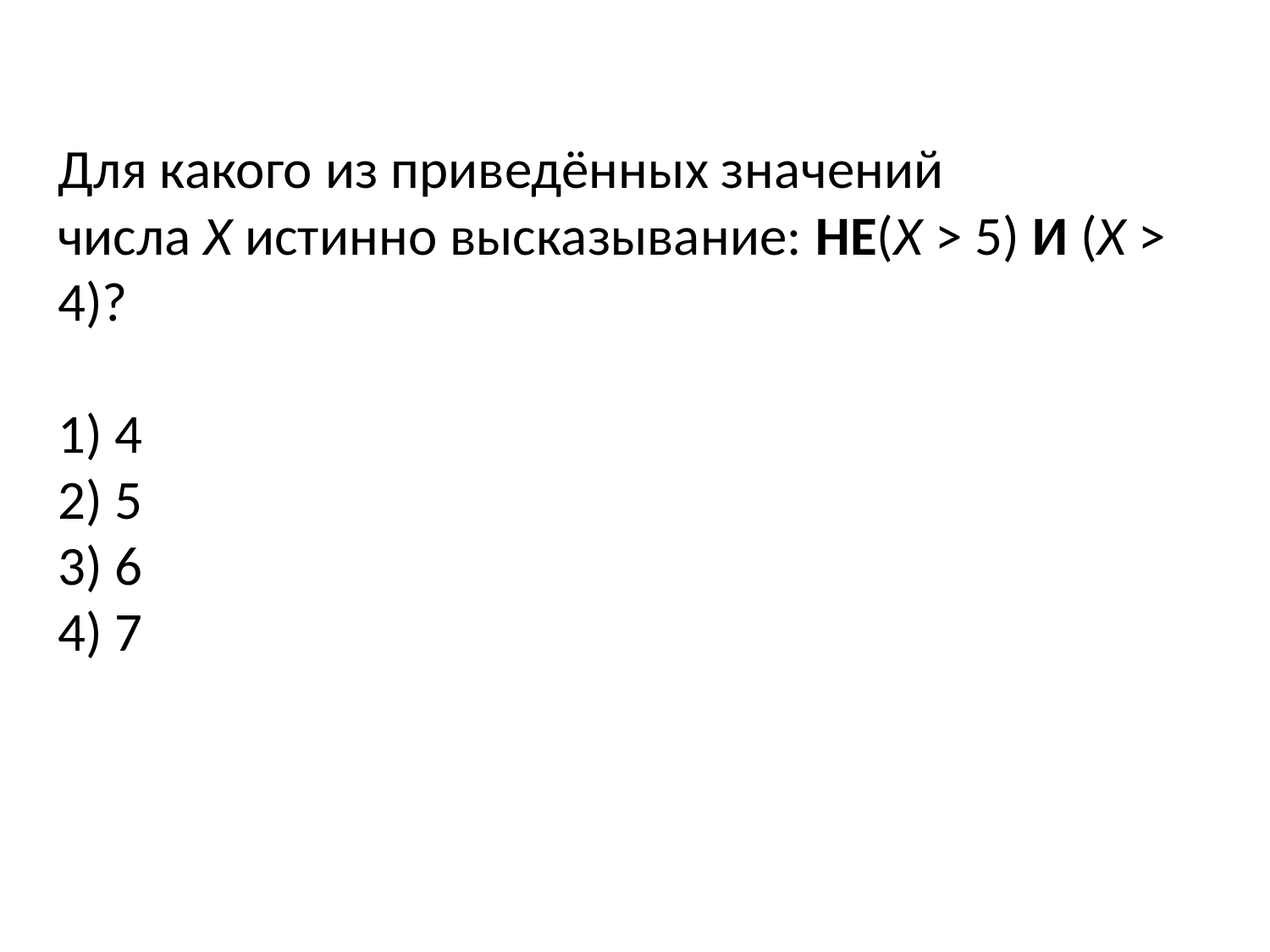

# Для ка­ко­го из приведённых зна­че­ний числа X ис­тин­но высказывание: НЕ(X > 5) И (X > 4)?   1) 4 2) 5 3) 6 4) 7